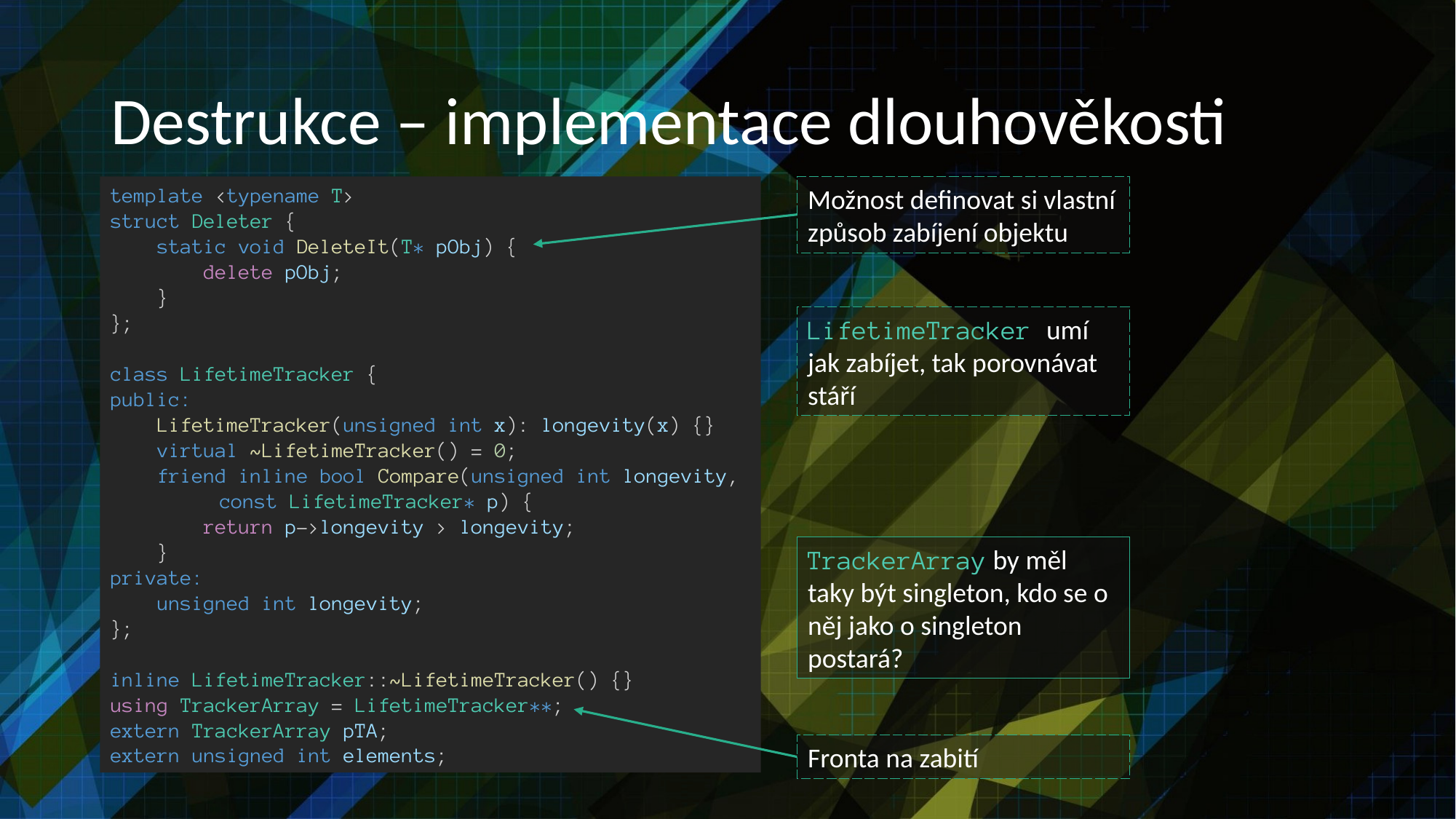

# Destrukce – implementace dlouhověkosti
template <typename T>
struct Deleter {
    static void DeleteIt(T* pObj) {
        delete pObj;
    }
};
class LifetimeTracker {
public:
    LifetimeTracker(unsigned int x): longevity(x) {}
    virtual ~LifetimeTracker() = 0;
    friend inline bool Compare(unsigned int longevity,
	const LifetimeTracker* p) {
        return p->longevity > longevity;
    }
private:
    unsigned int longevity;
};
inline LifetimeTracker::~LifetimeTracker() {}
using TrackerArray = LifetimeTracker**;
extern TrackerArray pTA;
extern unsigned int elements;
Možnost definovat si vlastní způsob zabíjení objektu
LifetimeTracker umí jak zabíjet, tak porovnávat stáří
TrackerArray by měl taky být singleton, kdo se o něj jako o singleton postará?
Fronta na zabití